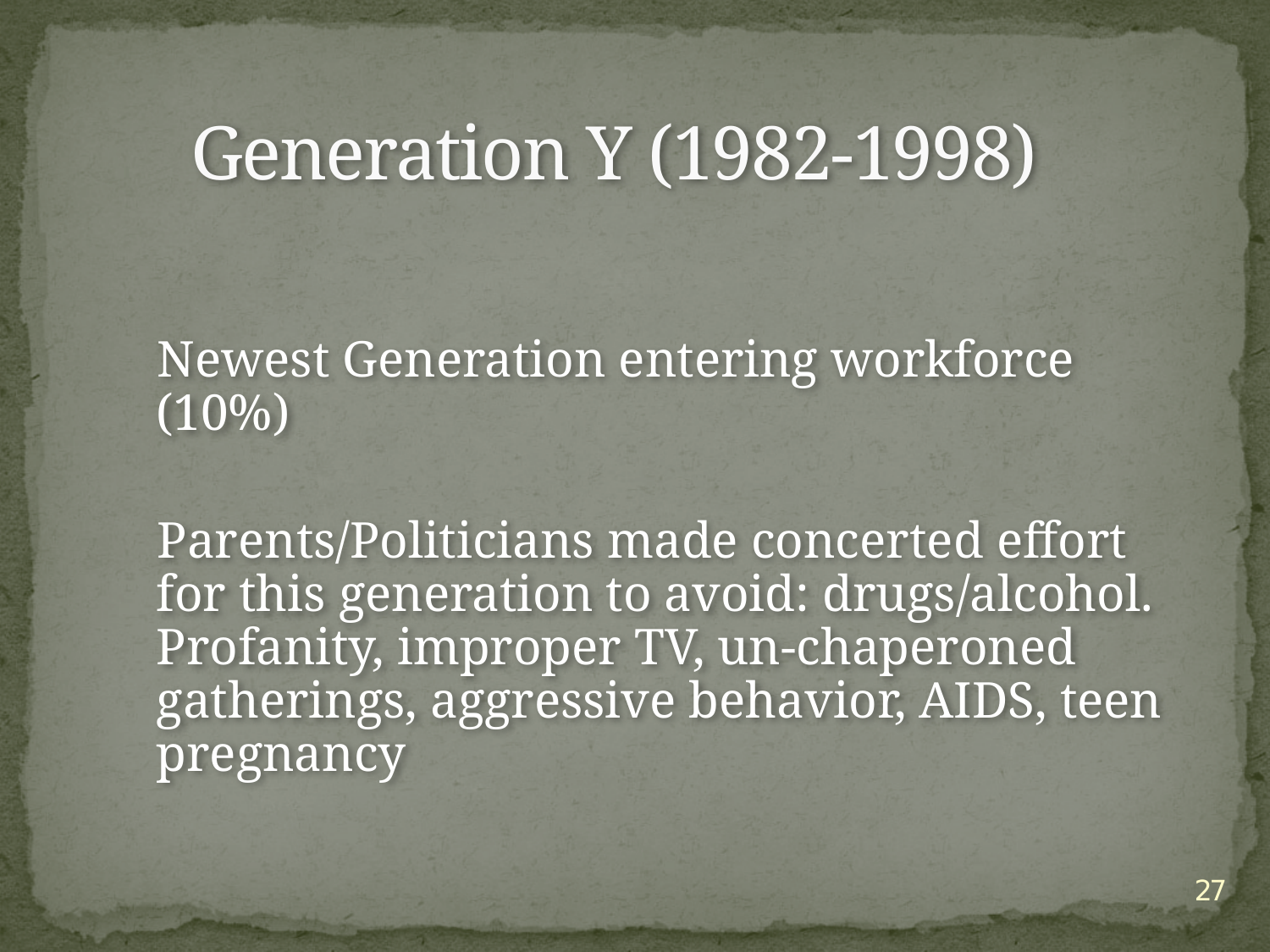

# Generation Y (1982-1998)
   Newest Generation entering workforce (10%)

   Parents/Politicians made concerted effort for this generation to avoid: drugs/alcohol. Profanity, improper TV, un-chaperoned gatherings, aggressive behavior, AIDS, teen pregnancy
27